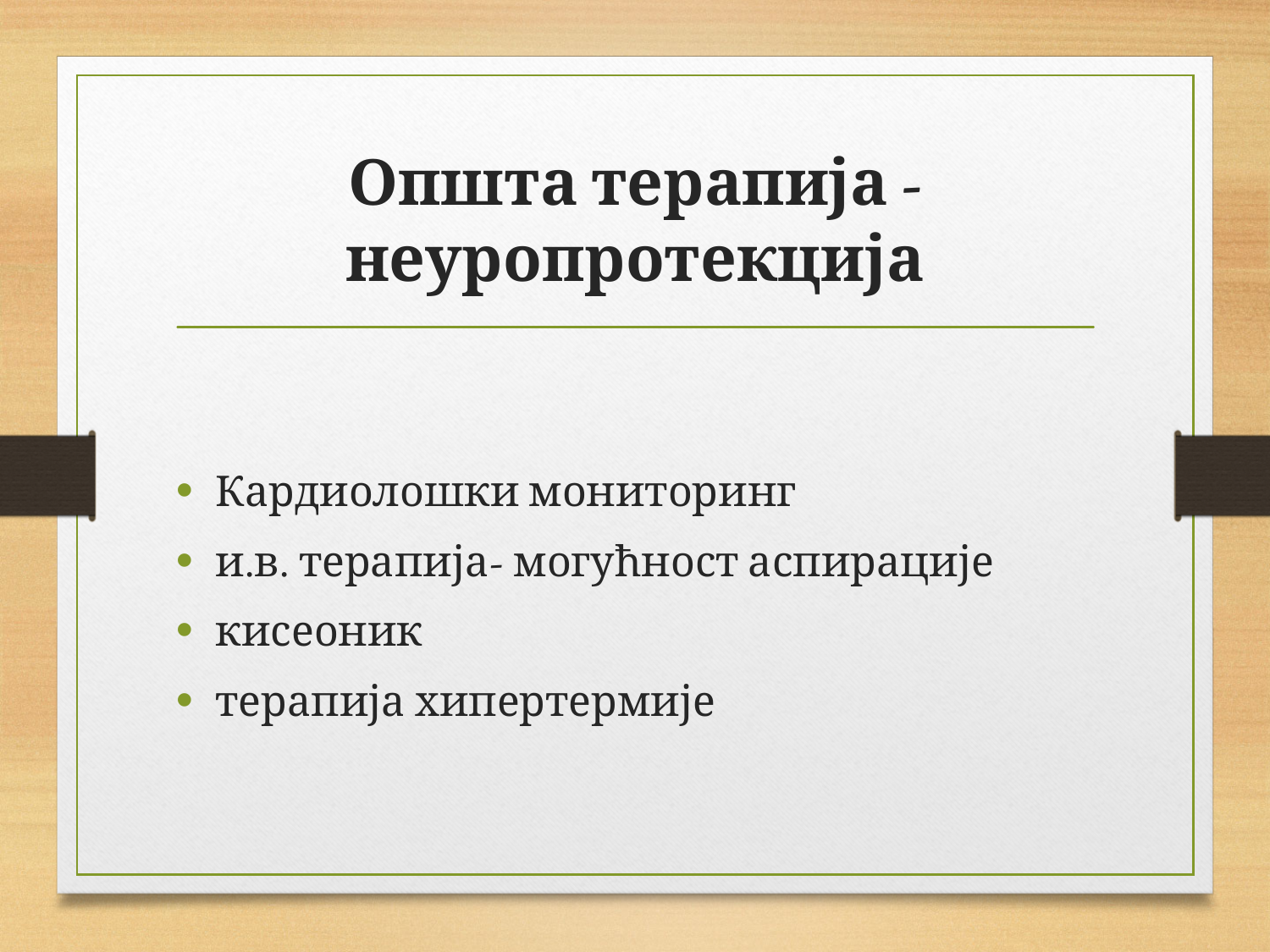

# Општа терапија - неуропротекција

Кардиолошки мониторинг
и.в. терапија- могућност аспирације
кисеоник
терапија хипертермије